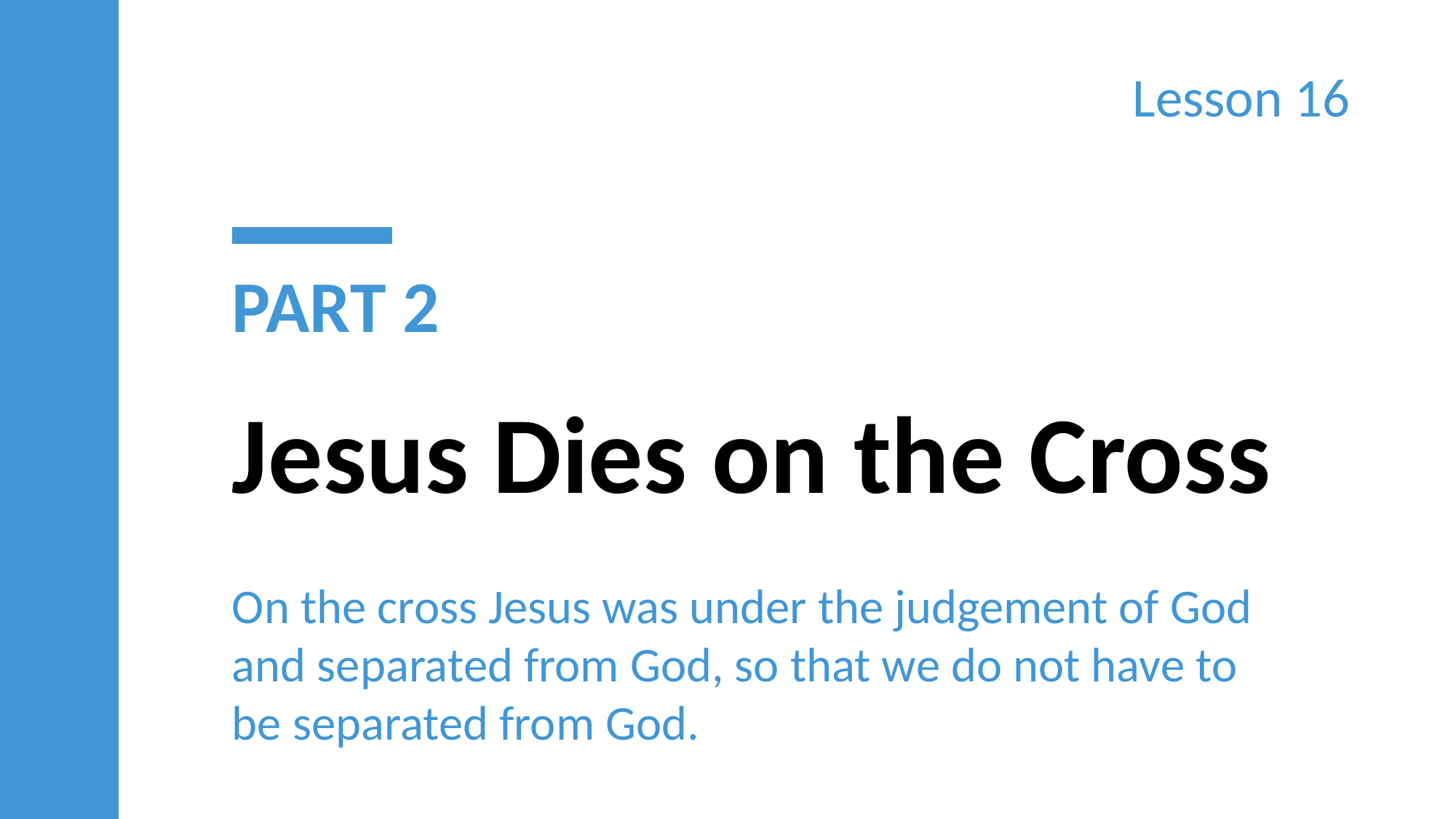

Lesson 16
PART 2
Jesus Dies on the Cross
On the cross Jesus was under the judgement of God and separated from God, so that we do not have to be separated from God.